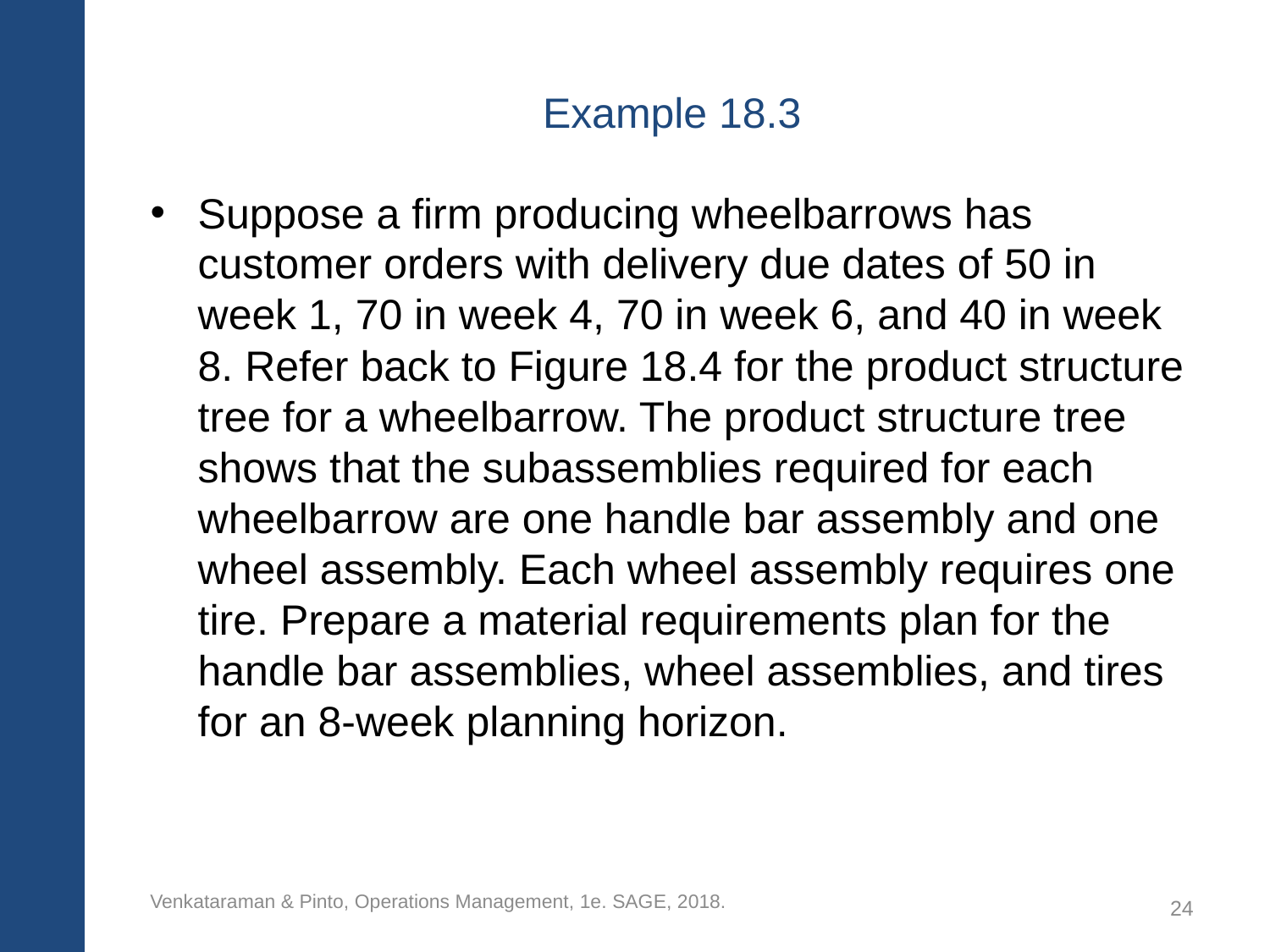

# Example 18.3
Suppose a firm producing wheelbarrows has customer orders with delivery due dates of 50 in week 1, 70 in week 4, 70 in week 6, and 40 in week 8. Refer back to Figure 18.4 for the product structure tree for a wheelbarrow. The product structure tree shows that the subassemblies required for each wheelbarrow are one handle bar assembly and one wheel assembly. Each wheel assembly requires one tire. Prepare a material requirements plan for the handle bar assemblies, wheel assemblies, and tires for an 8-week planning horizon.
Venkataraman & Pinto, Operations Management, 1e. SAGE, 2018.
24